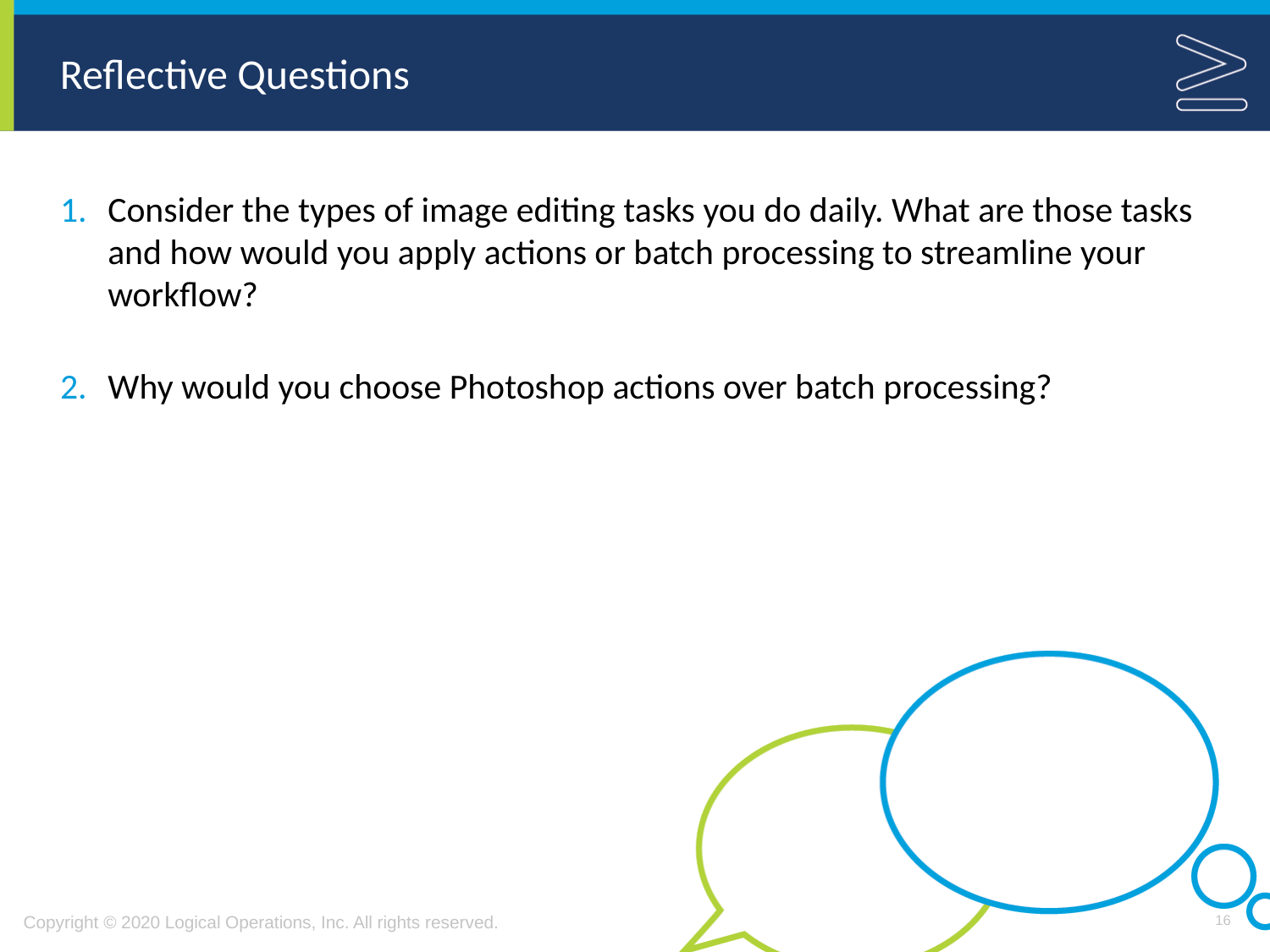

Consider the types of image editing tasks you do daily. What are those tasks and how would you apply actions or batch processing to streamline your workflow?
Why would you choose Photoshop actions over batch processing?
16